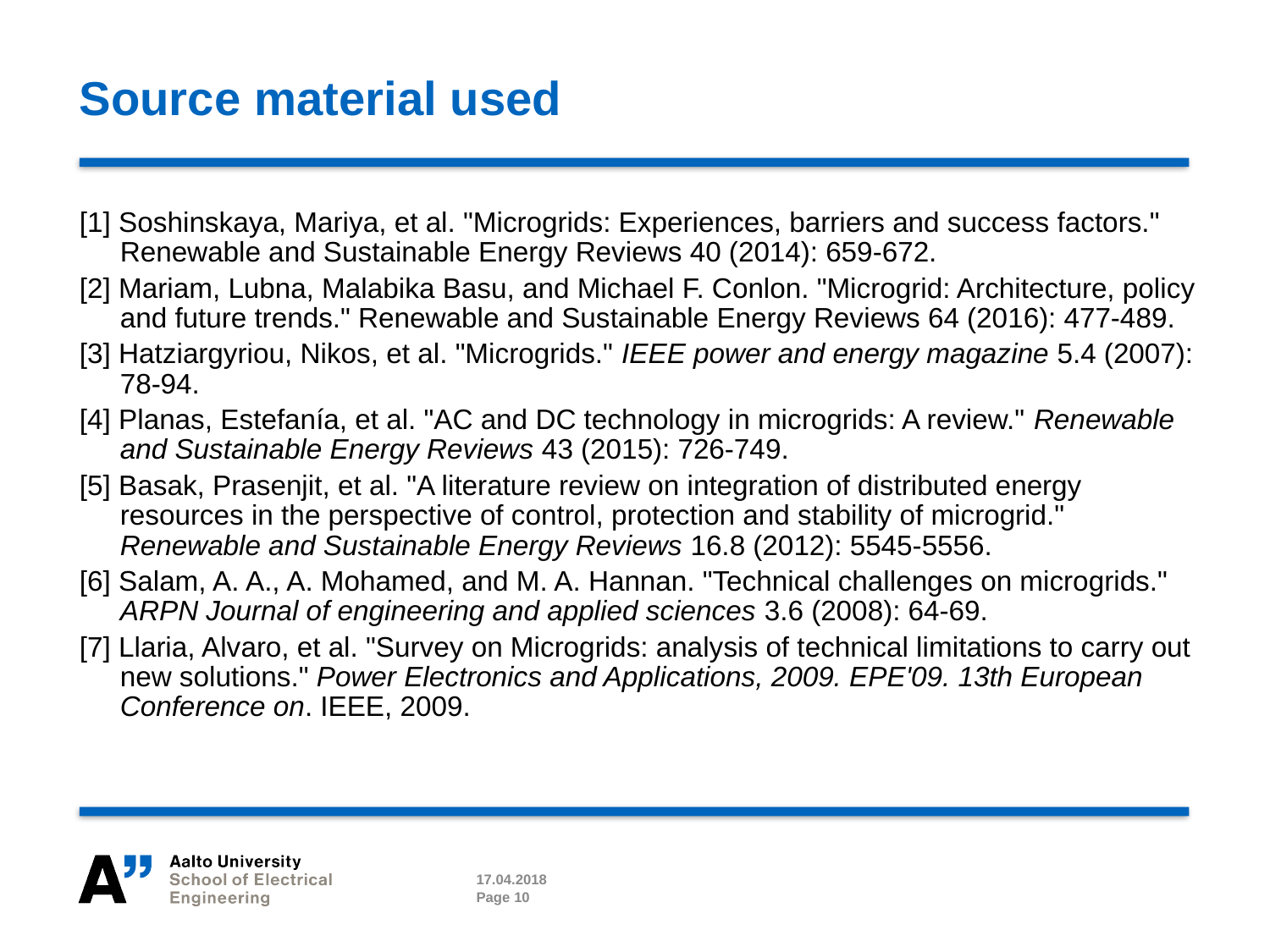

# Source material used
[1] Soshinskaya, Mariya, et al. "Microgrids: Experiences, barriers and success factors." Renewable and Sustainable Energy Reviews 40 (2014): 659-672.
[2] Mariam, Lubna, Malabika Basu, and Michael F. Conlon. "Microgrid: Architecture, policy and future trends." Renewable and Sustainable Energy Reviews 64 (2016): 477-489.
[3] Hatziargyriou, Nikos, et al. "Microgrids." IEEE power and energy magazine 5.4 (2007): 78-94.
[4] Planas, Estefanía, et al. "AC and DC technology in microgrids: A review." Renewable and Sustainable Energy Reviews 43 (2015): 726-749.
[5] Basak, Prasenjit, et al. "A literature review on integration of distributed energy resources in the perspective of control, protection and stability of microgrid." Renewable and Sustainable Energy Reviews 16.8 (2012): 5545-5556.
[6] Salam, A. A., A. Mohamed, and M. A. Hannan. "Technical challenges on microgrids." ARPN Journal of engineering and applied sciences 3.6 (2008): 64-69.
[7] Llaria, Alvaro, et al. "Survey on Microgrids: analysis of technical limitations to carry out new solutions." Power Electronics and Applications, 2009. EPE'09. 13th European Conference on. IEEE, 2009.

17.04.2018
Page 10